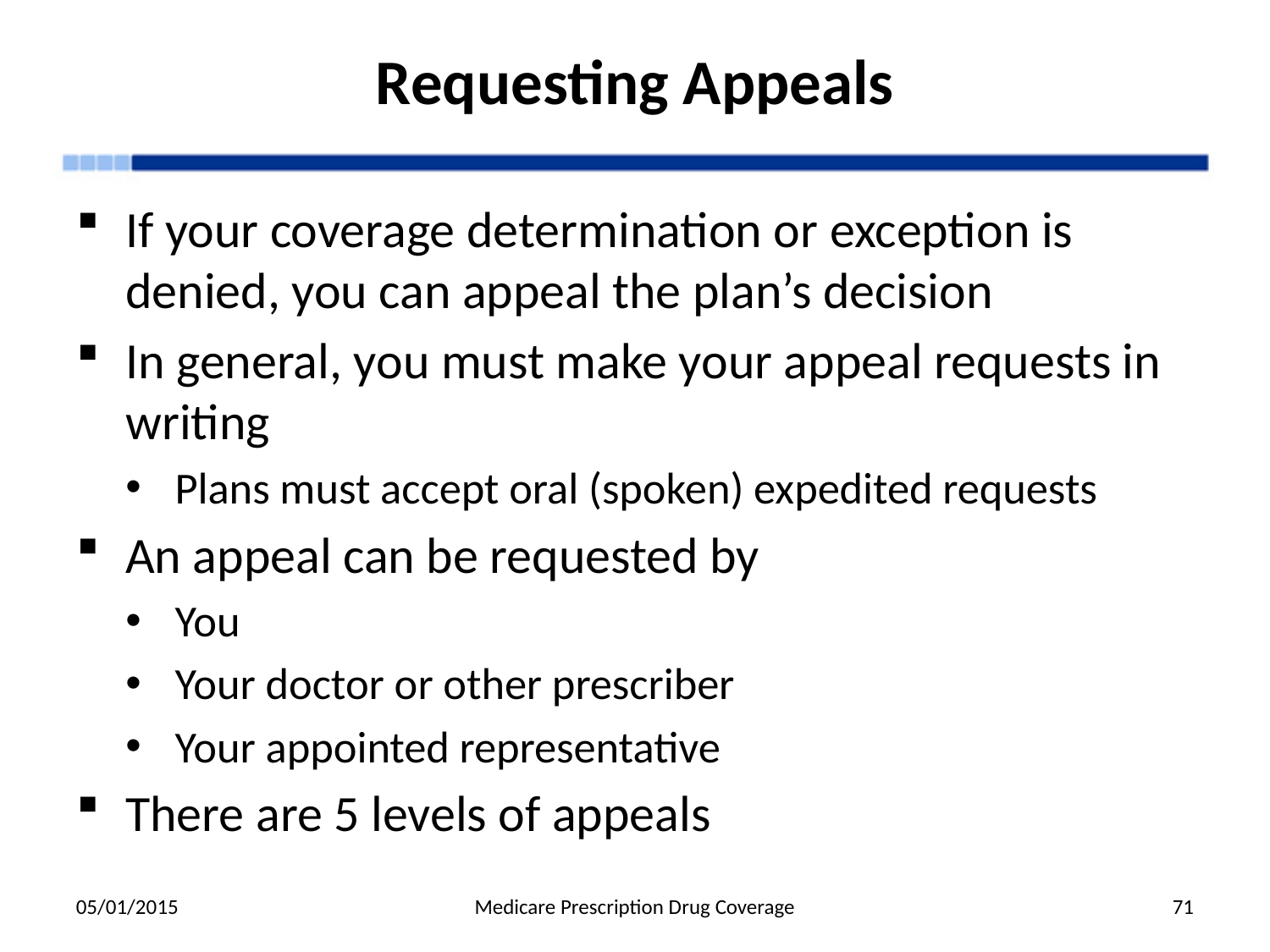

# Requesting Appeals
If your coverage determination or exception is denied, you can appeal the plan’s decision
In general, you must make your appeal requests in writing
Plans must accept oral (spoken) expedited requests
An appeal can be requested by
You
Your doctor or other prescriber
Your appointed representative
There are 5 levels of appeals

05/01/2015
Medicare Prescription Drug Coverage
71